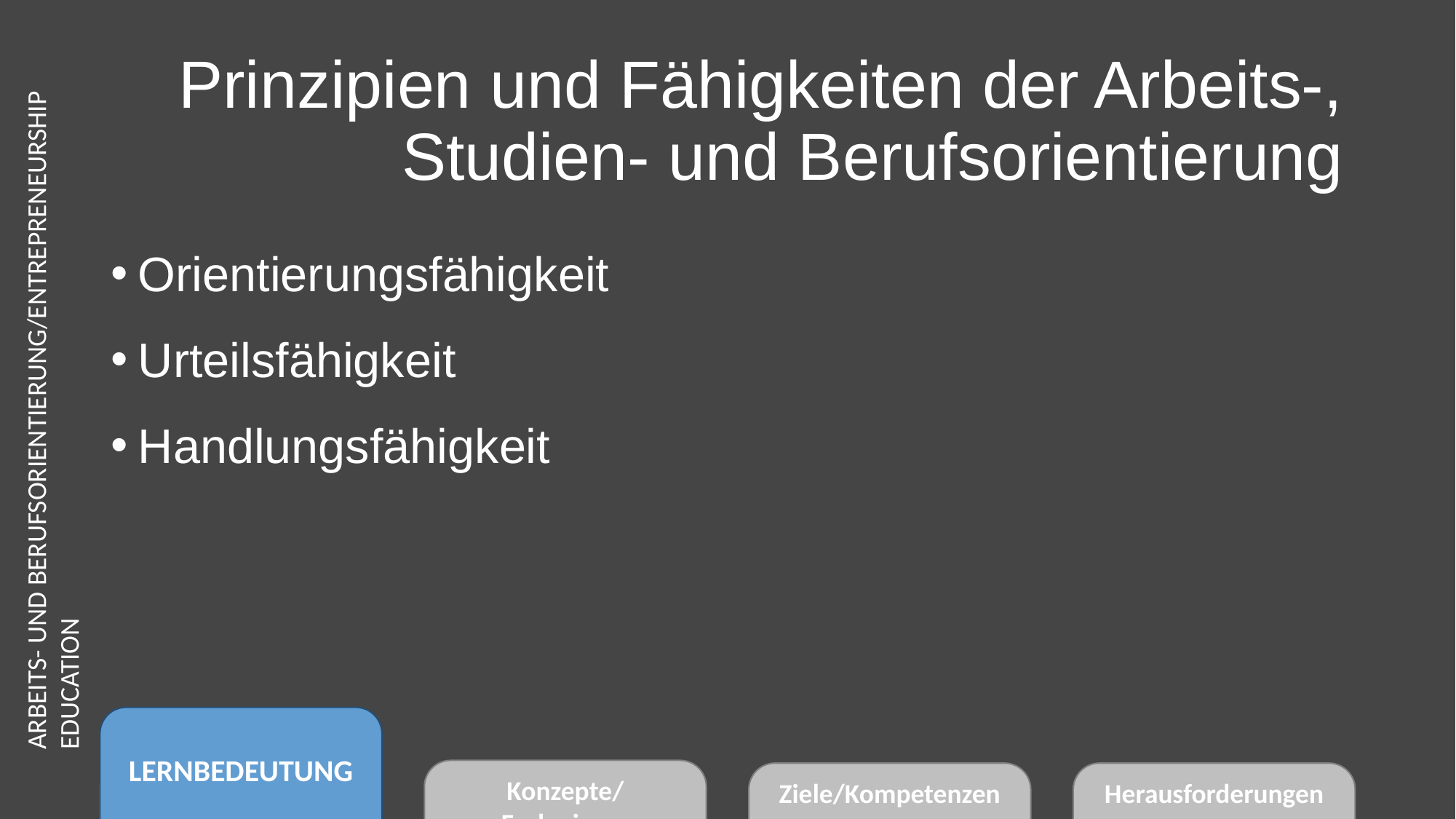

# Prinzipien und Fähigkeiten der Arbeits-, Studien- und Berufsorientierung
Orientierungsfähigkeit
Urteilsfähigkeit
Handlungsfähigkeit